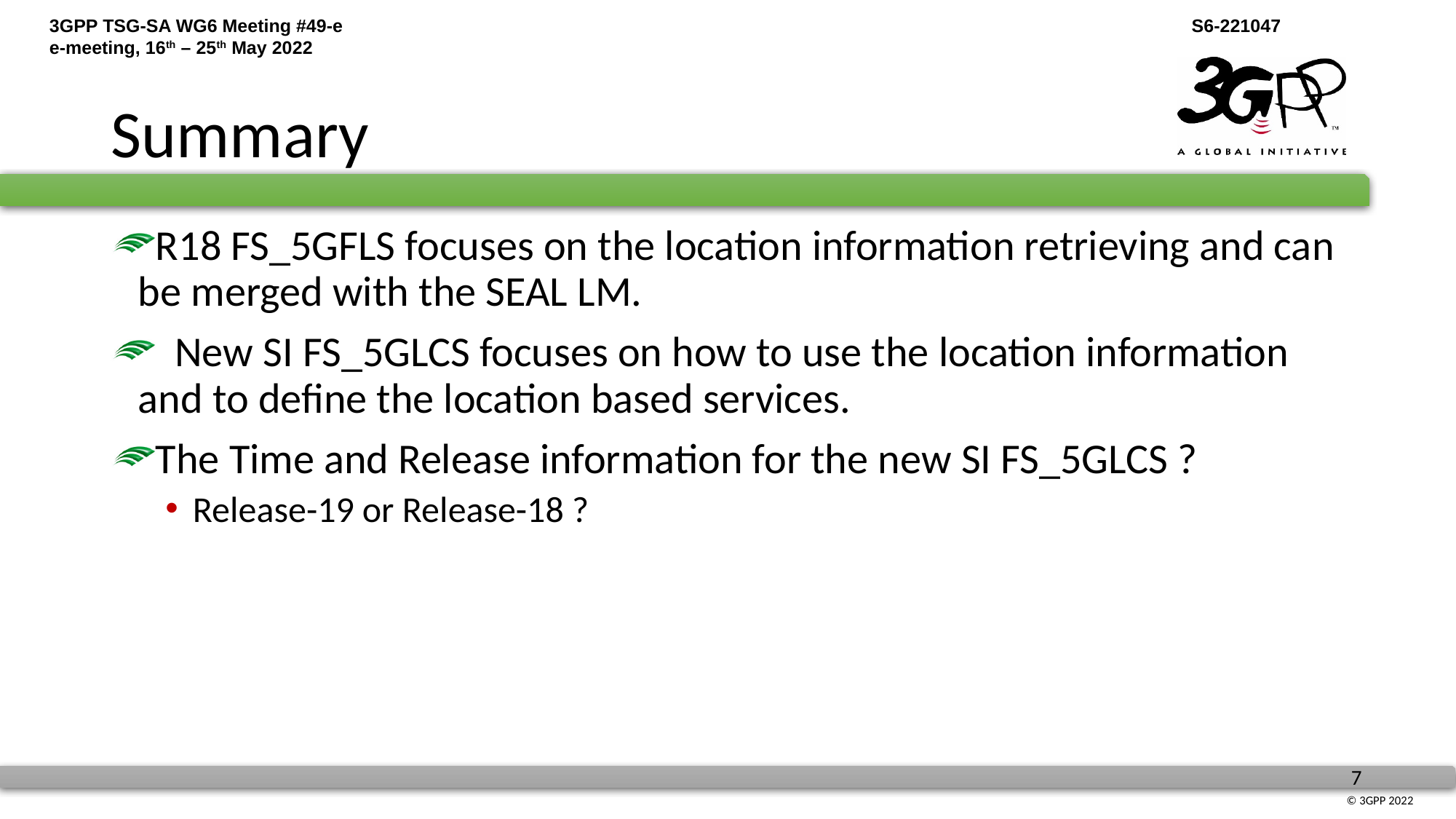

# Summary
R18 FS_5GFLS focuses on the location information retrieving and can be merged with the SEAL LM.
  New SI FS_5GLCS focuses on how to use the location information and to define the location based services.
The Time and Release information for the new SI FS_5GLCS ?
Release-19 or Release-18 ?